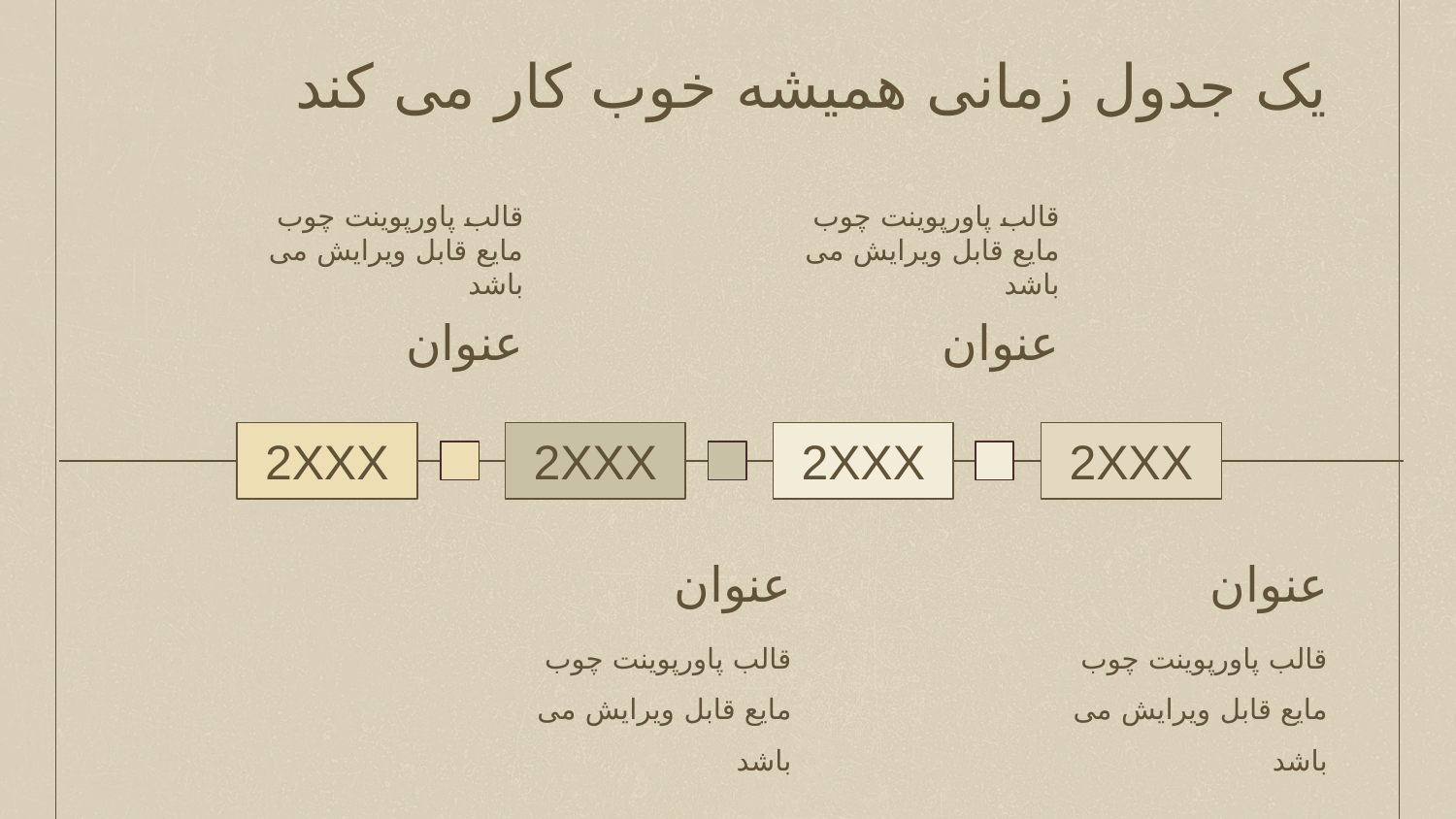

# یک جدول زمانی همیشه خوب کار می کند
قالب پاورپوینت چوب مایع قابل ویرایش می باشد
قالب پاورپوینت چوب مایع قابل ویرایش می باشد
عنوان
عنوان
2XXX
2XXX
2XXX
2XXX

عنوان
عنوان
قالب پاورپوینت چوب مایع قابل ویرایش می باشد
قالب پاورپوینت چوب مایع قابل ویرایش می باشد